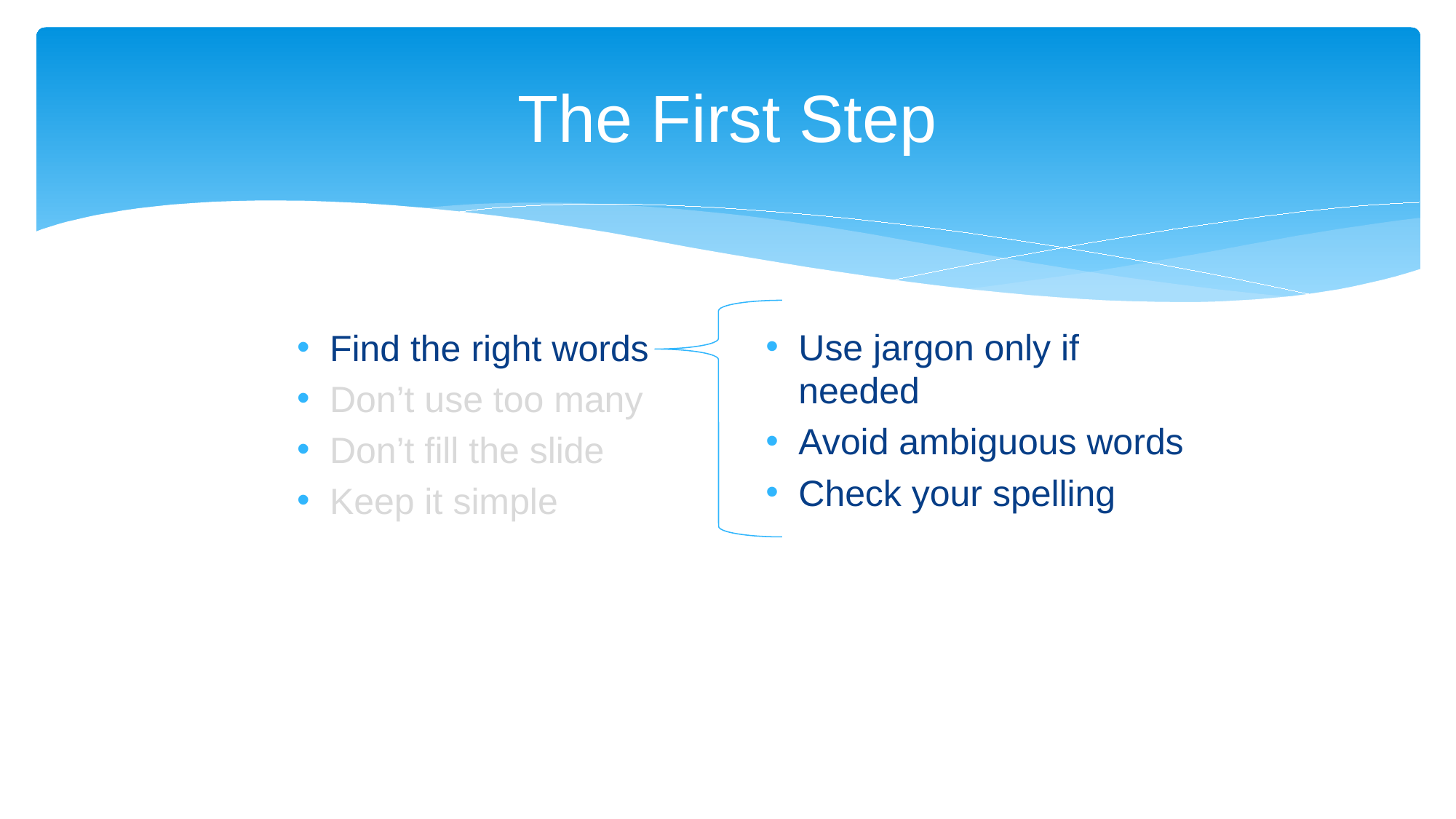

# The First Step

Use jargon only if needed
Avoid ambiguous words
Check your spelling

Find the right words
Don’t use too many
Don’t fill the slide
Keep it simple